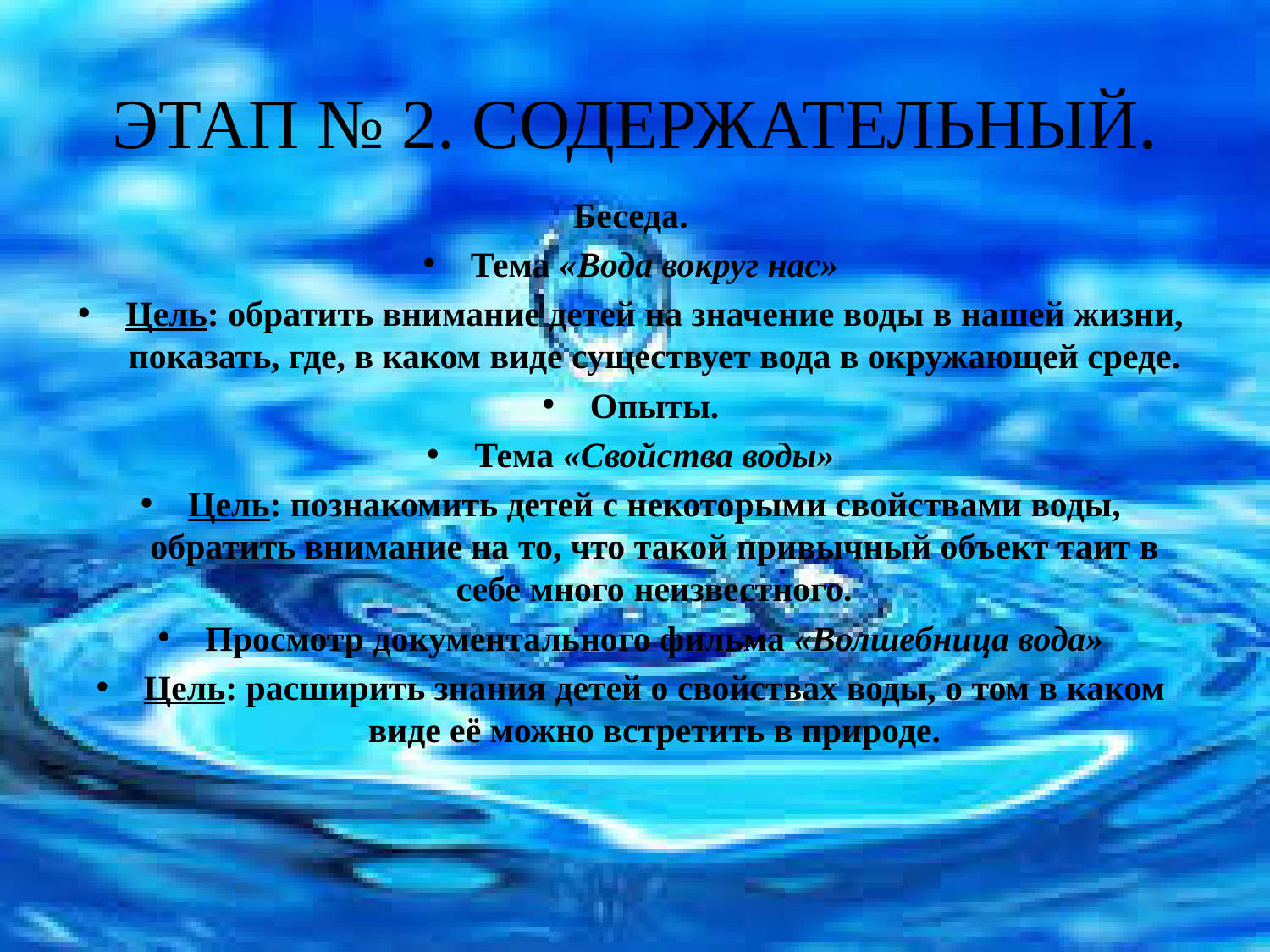

# ЭТАП № 2. СОДЕРЖАТЕЛЬНЫЙ.
Беседа.
Тема «Вода вокруг нас»
Цель: обратить внимание детей на значение воды в нашей жизни, показать, где, в каком виде существует вода в окружающей среде.
Опыты.
Тема «Свойства воды»
Цель: познакомить детей с некоторыми свойствами воды, обратить внимание на то, что такой привычный объект таит в себе много неизвестного.
Просмотр документального фильма «Волшебница вода»
Цель: расширить знания детей о свойствах воды, о том в каком виде её можно встретить в природе.